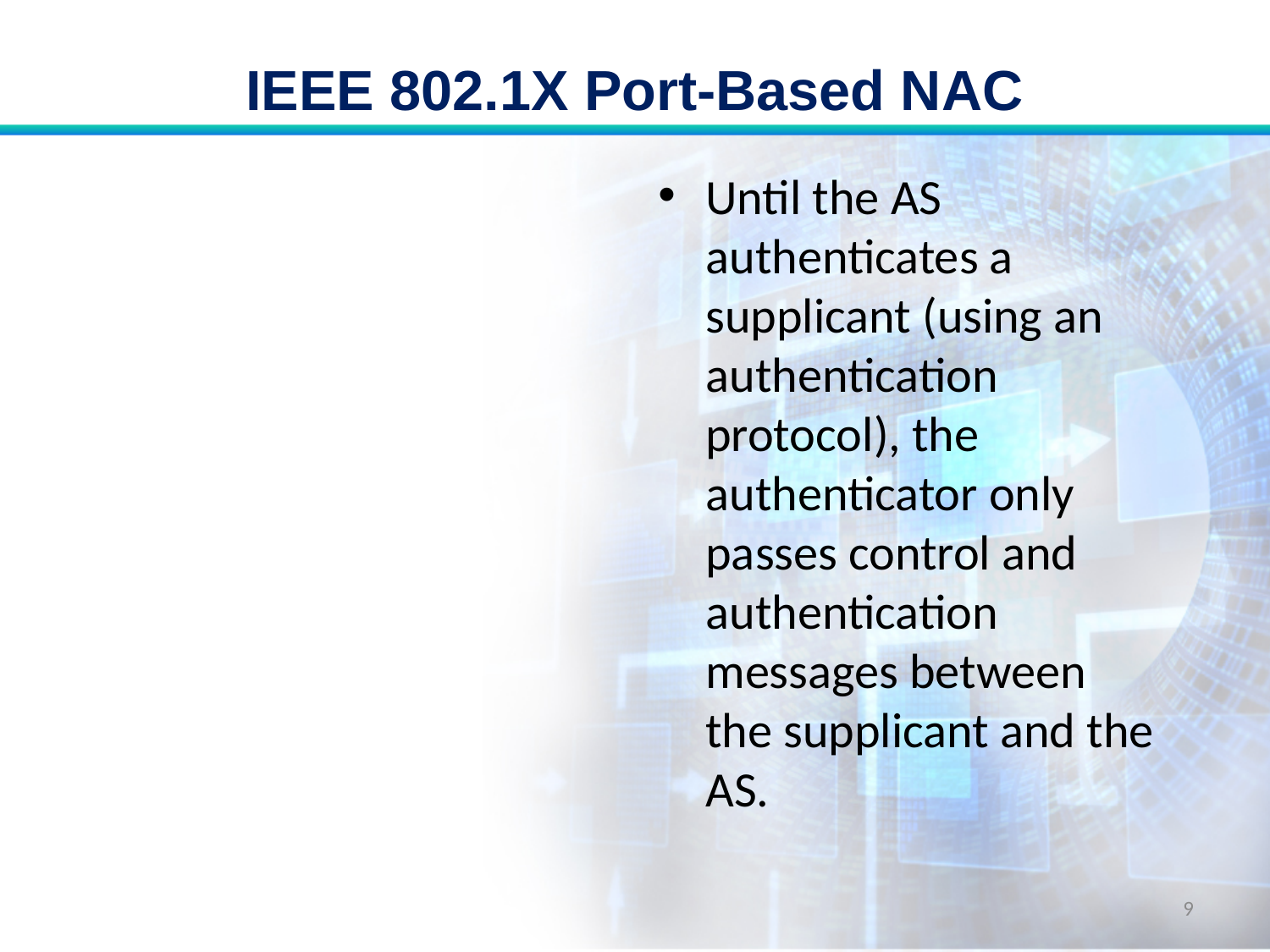

# IEEE 802.1X Port-Based NAC
Until the AS authenticates a supplicant (using an authentication protocol), the authenticator only passes control and authentication messages between the supplicant and the AS.
9